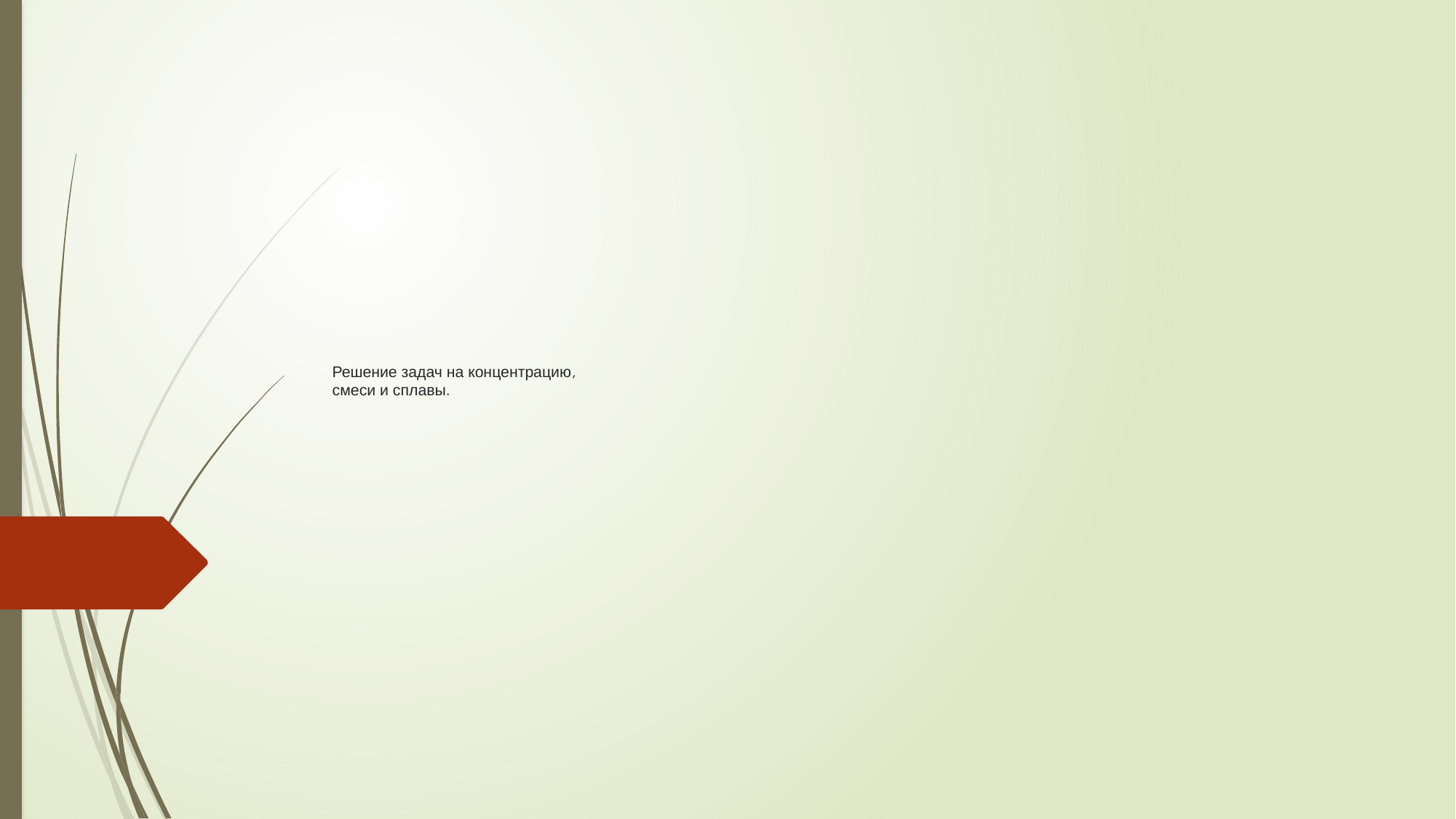

# Решение задач на концентрацию, смеси и сплавы.